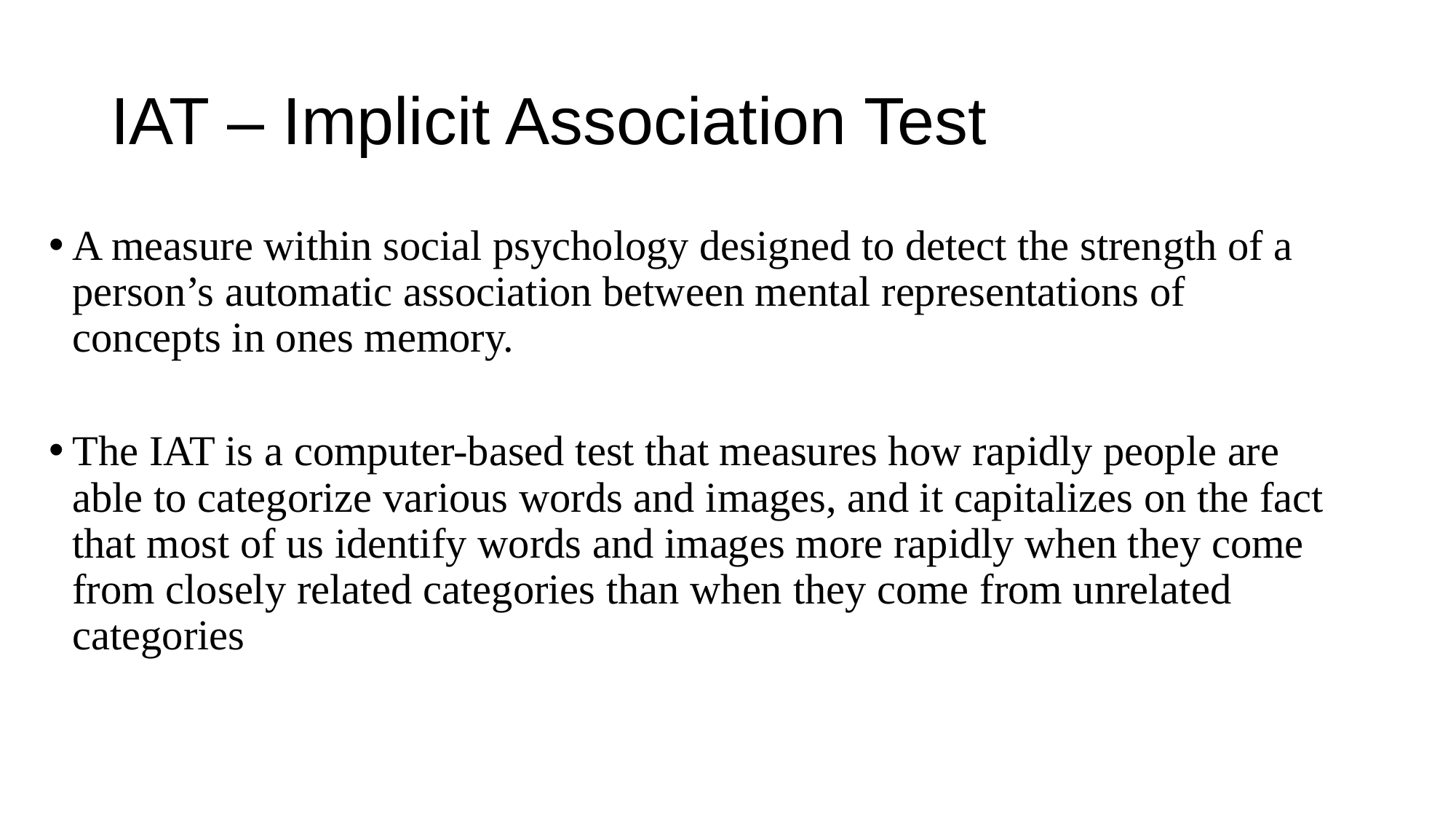

# IAT – Implicit Association Test
A measure within social psychology designed to detect the strength of a person’s automatic association between mental representations of concepts in ones memory.

The IAT is a computer-based test that measures how rapidly people are able to categorize various words and images, and it capitalizes on the fact that most of us identify words and images more rapidly when they come from closely related categories than when they come from unrelated categories